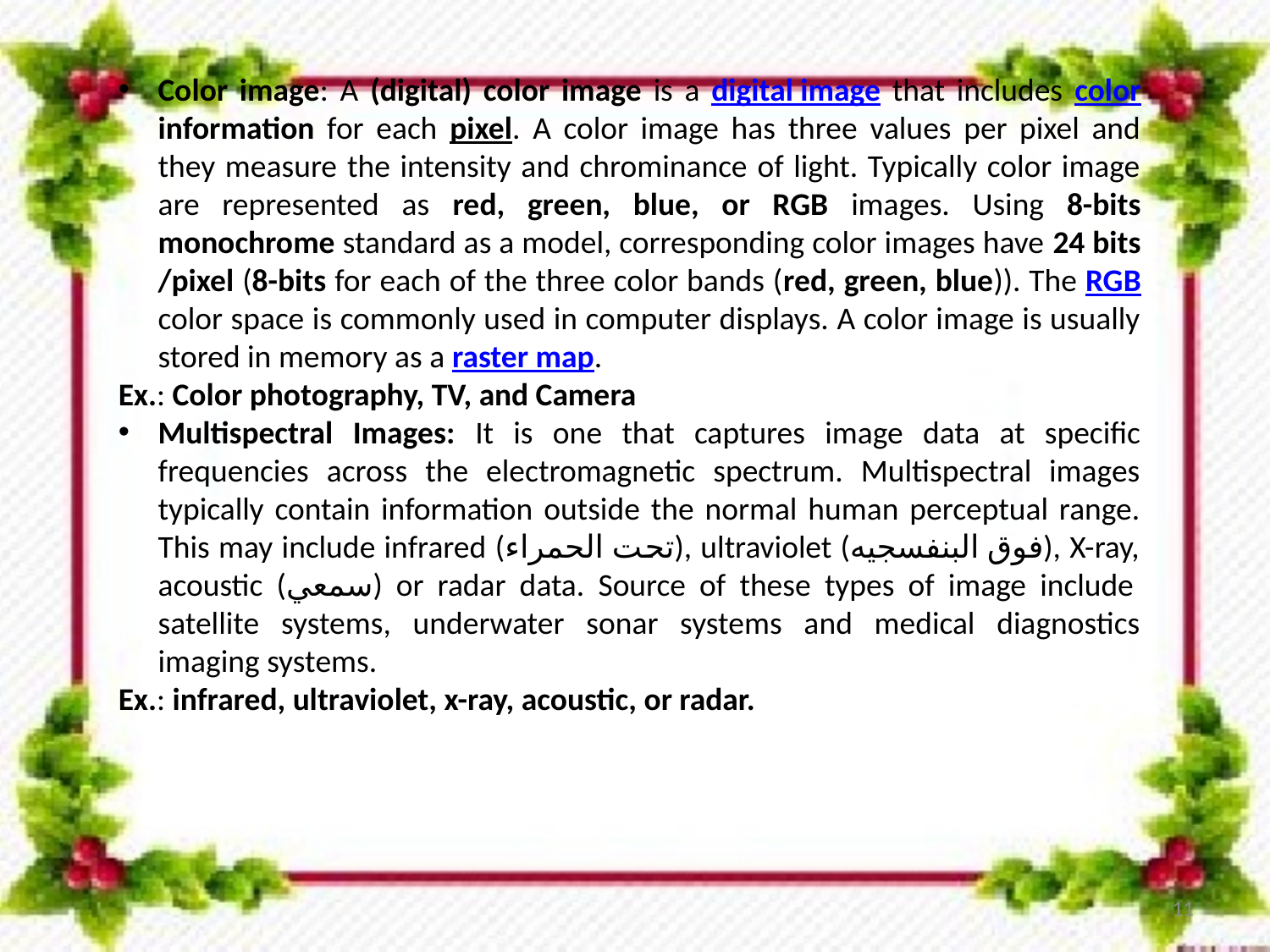

Color image: A (digital) color image is a digital image that includes color information for each pixel. A color image has three values per pixel and they measure the intensity and chrominance of light. Typically color image are represented as red, green, blue, or RGB images. Using 8-bits monochrome standard as a model, corresponding color images have 24 bits /pixel (8-bits for each of the three color bands (red, green, blue)). The RGB color space is commonly used in computer displays. A color image is usually stored in memory as a raster map.
Ex.: Color photography, TV, and Camera
Multispectral Images: It is one that captures image data at specific frequencies across the electromagnetic spectrum. Multispectral images typically contain information outside the normal human perceptual range. This may include infrared (تحت الحمراء), ultraviolet (فوق البنفسجيه), X-ray, acoustic (سمعي) or radar data. Source of these types of image include satellite systems, underwater sonar systems and medical diagnostics imaging systems.
Ex.: infrared, ultraviolet, x-ray, acoustic, or radar.
11